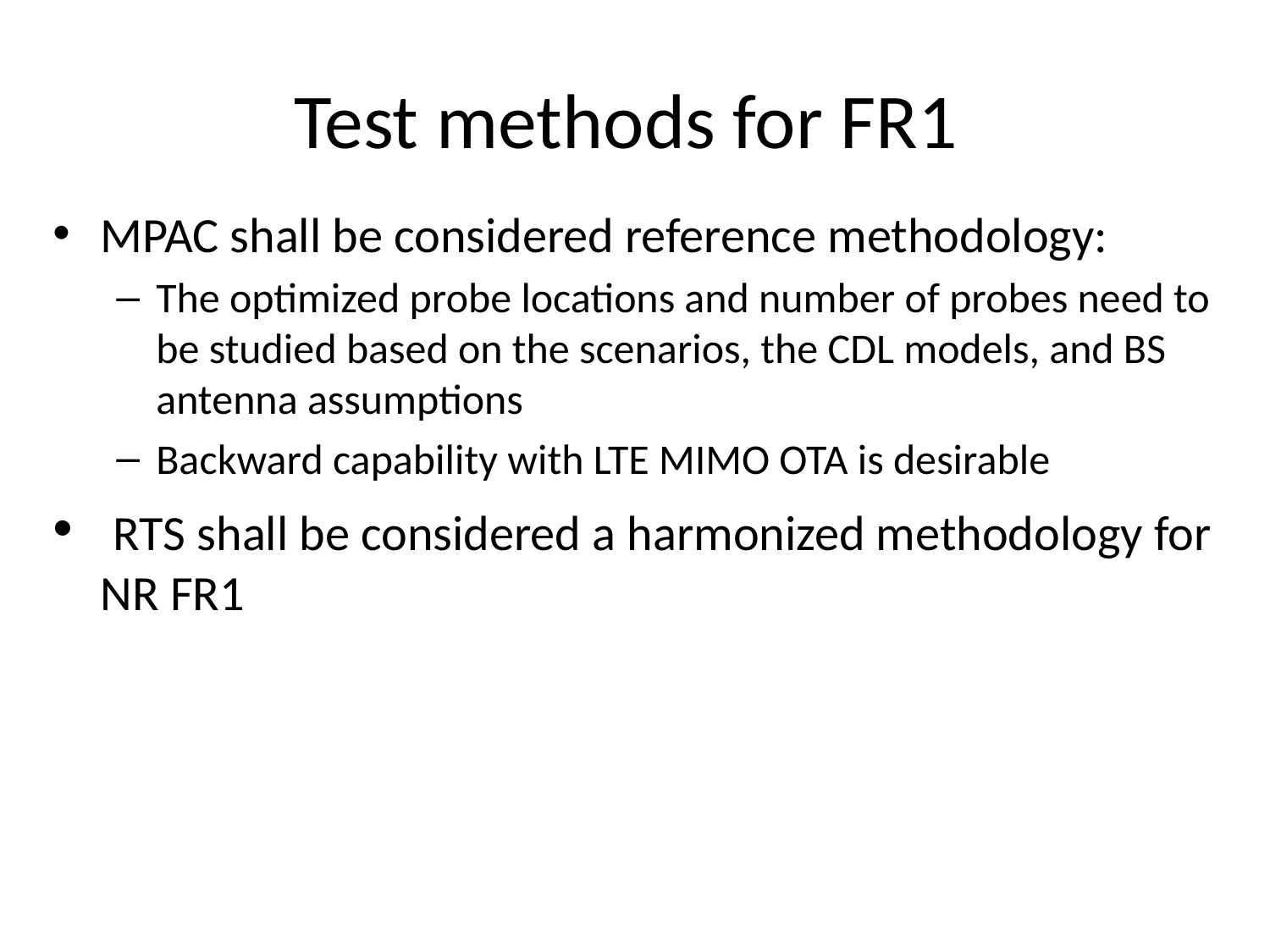

# Test methods for FR1
MPAC shall be considered reference methodology:
The optimized probe locations and number of probes need to be studied based on the scenarios, the CDL models, and BS antenna assumptions
Backward capability with LTE MIMO OTA is desirable
 RTS shall be considered a harmonized methodology for NR FR1